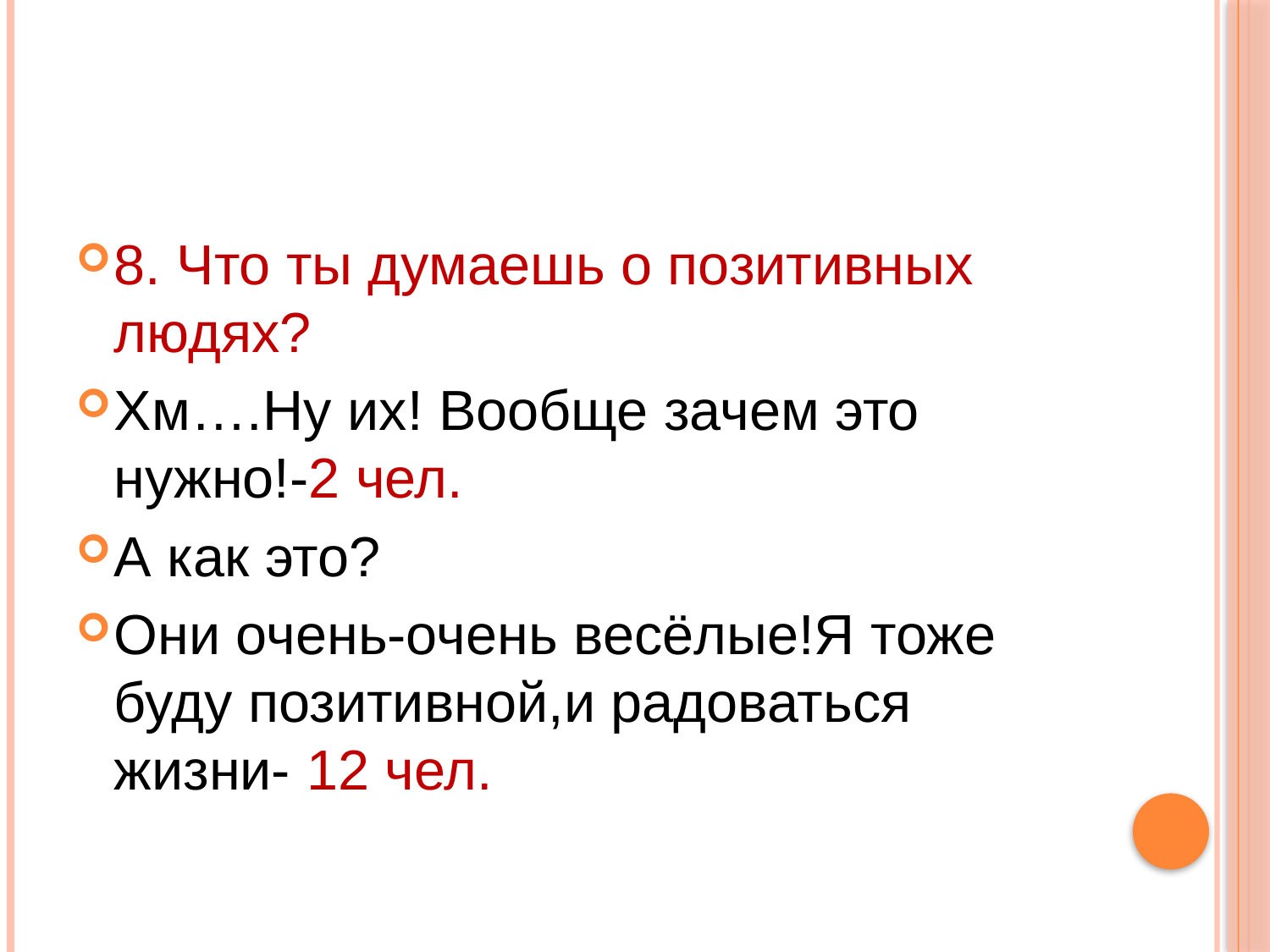

#
8. Что ты думаешь о позитивных людях?
Хм….Ну их! Вообще зачем это нужно!-2 чел.
А как это?
Они очень-очень весёлые!Я тоже буду позитивной,и радоваться жизни- 12 чел.